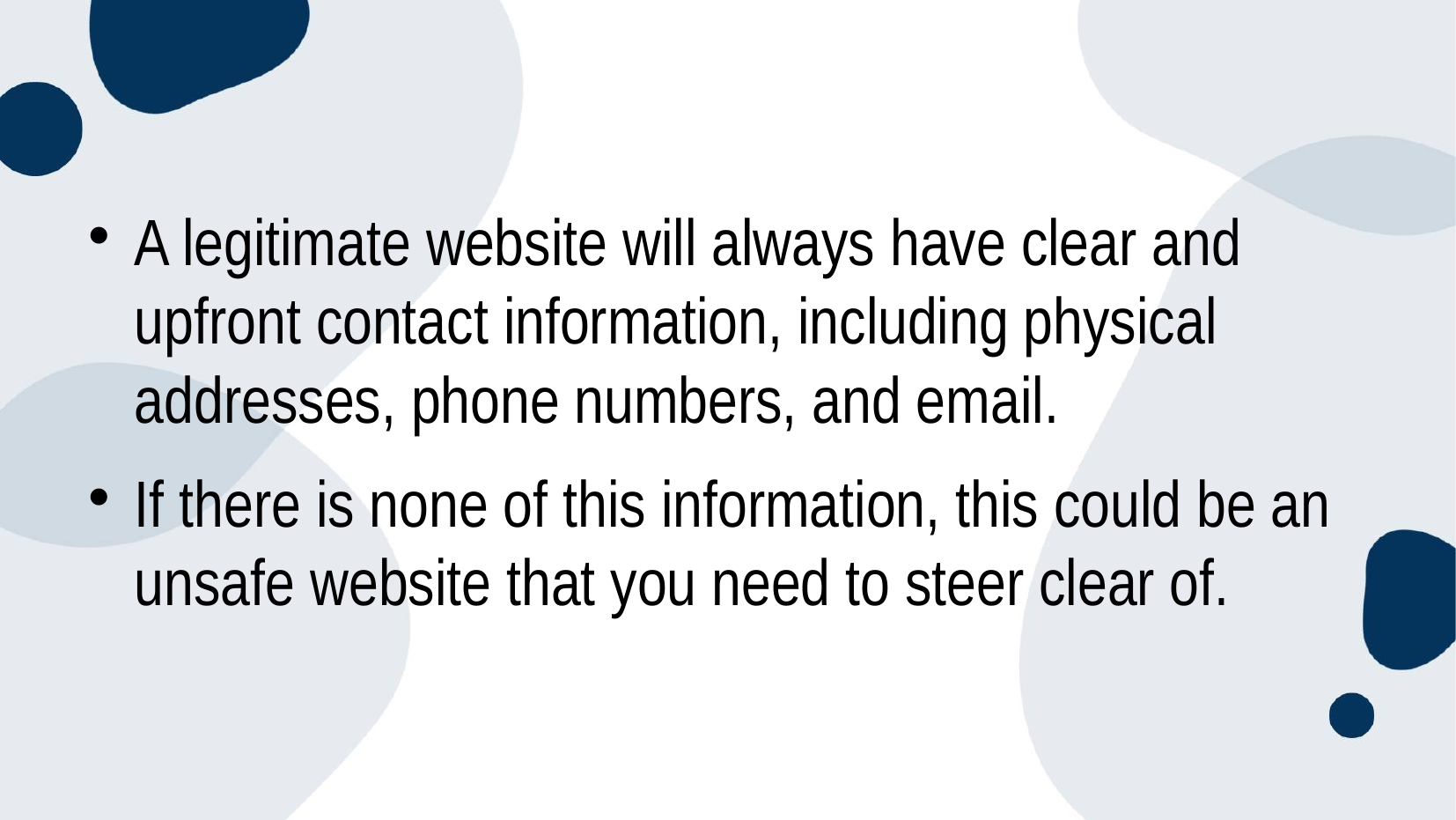

#
A legitimate website will always have clear and upfront contact information, including physical addresses, phone numbers, and email.
If there is none of this information, this could be an unsafe website that you need to steer clear of.